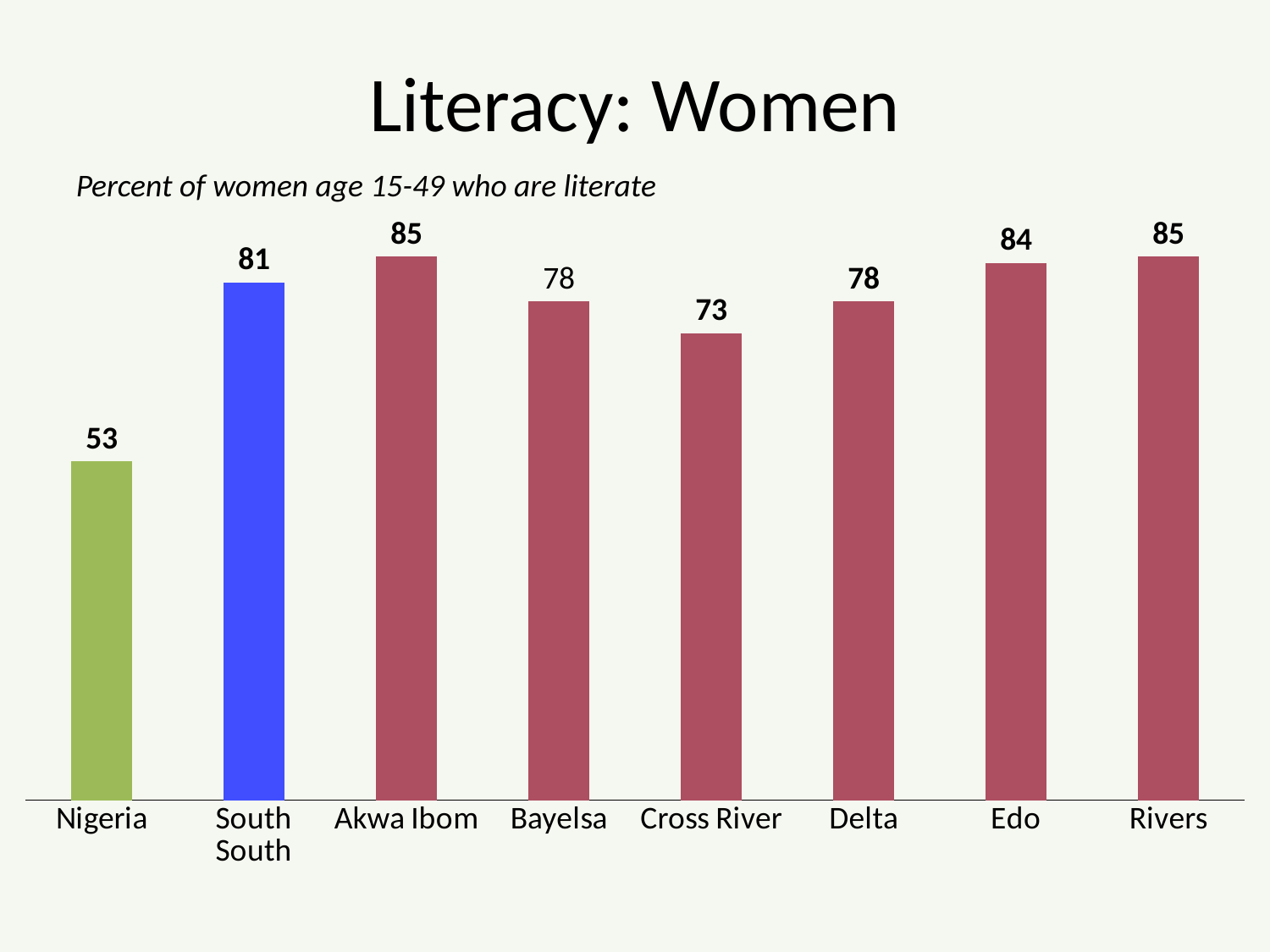

# Literacy: Women
Percent of women age 15-49 who are literate

### Chart

| Category | Women |
|---|---|
| Nigeria | 53.0 |
| South South | 81.0 |
| Akwa Ibom | 85.0 |
| Bayelsa | 78.0 |
| Cross River | 73.0 |
| Delta | 78.0 |
| Edo | 84.0 |
| Rivers | 85.0 |